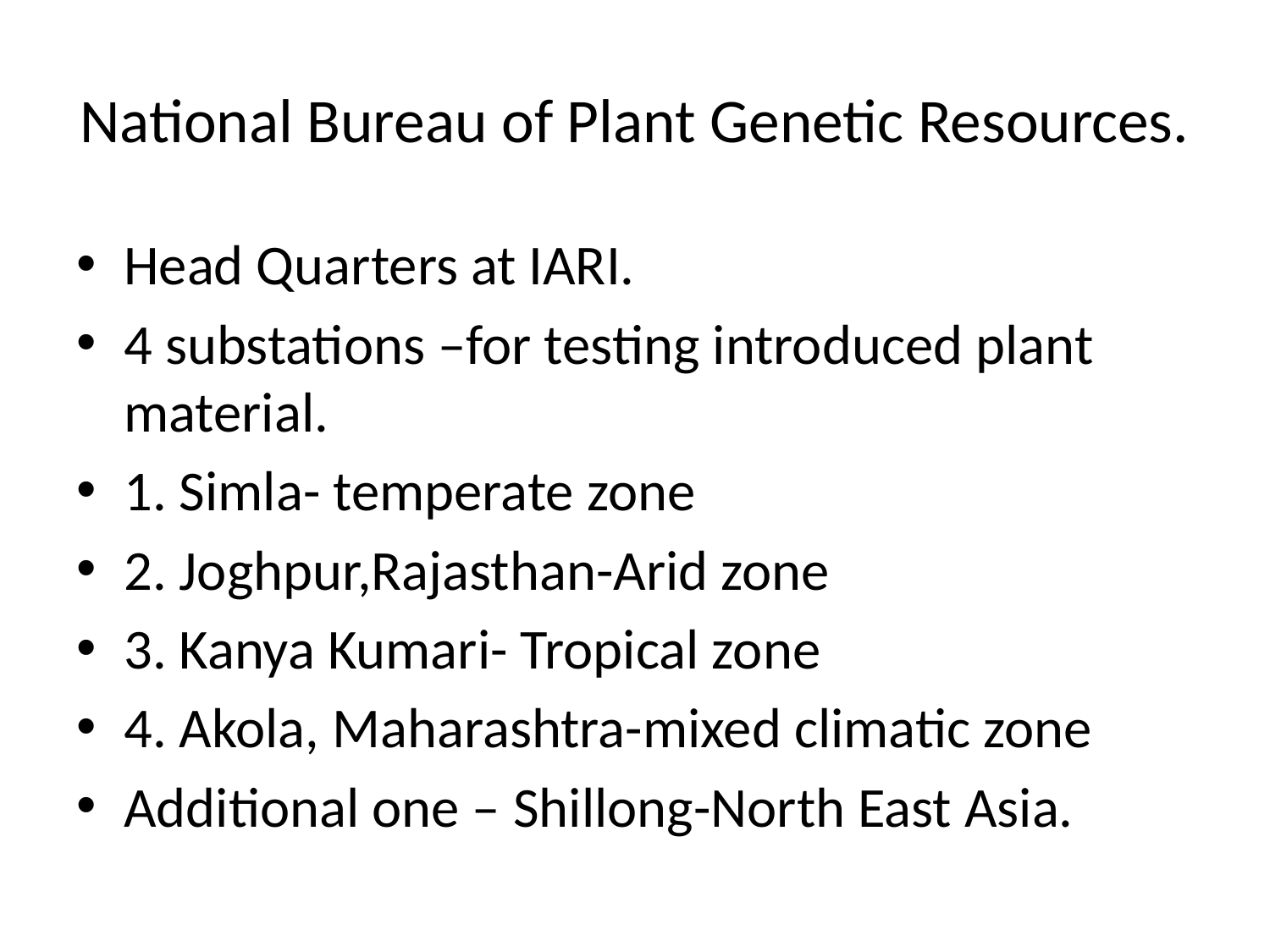

# National Bureau of Plant Genetic Resources.
Head Quarters at IARI.
4 substations –for testing introduced plant material.
1. Simla- temperate zone
2. Joghpur,Rajasthan-Arid zone
3. Kanya Kumari- Tropical zone
4. Akola, Maharashtra-mixed climatic zone
Additional one – Shillong-North East Asia.